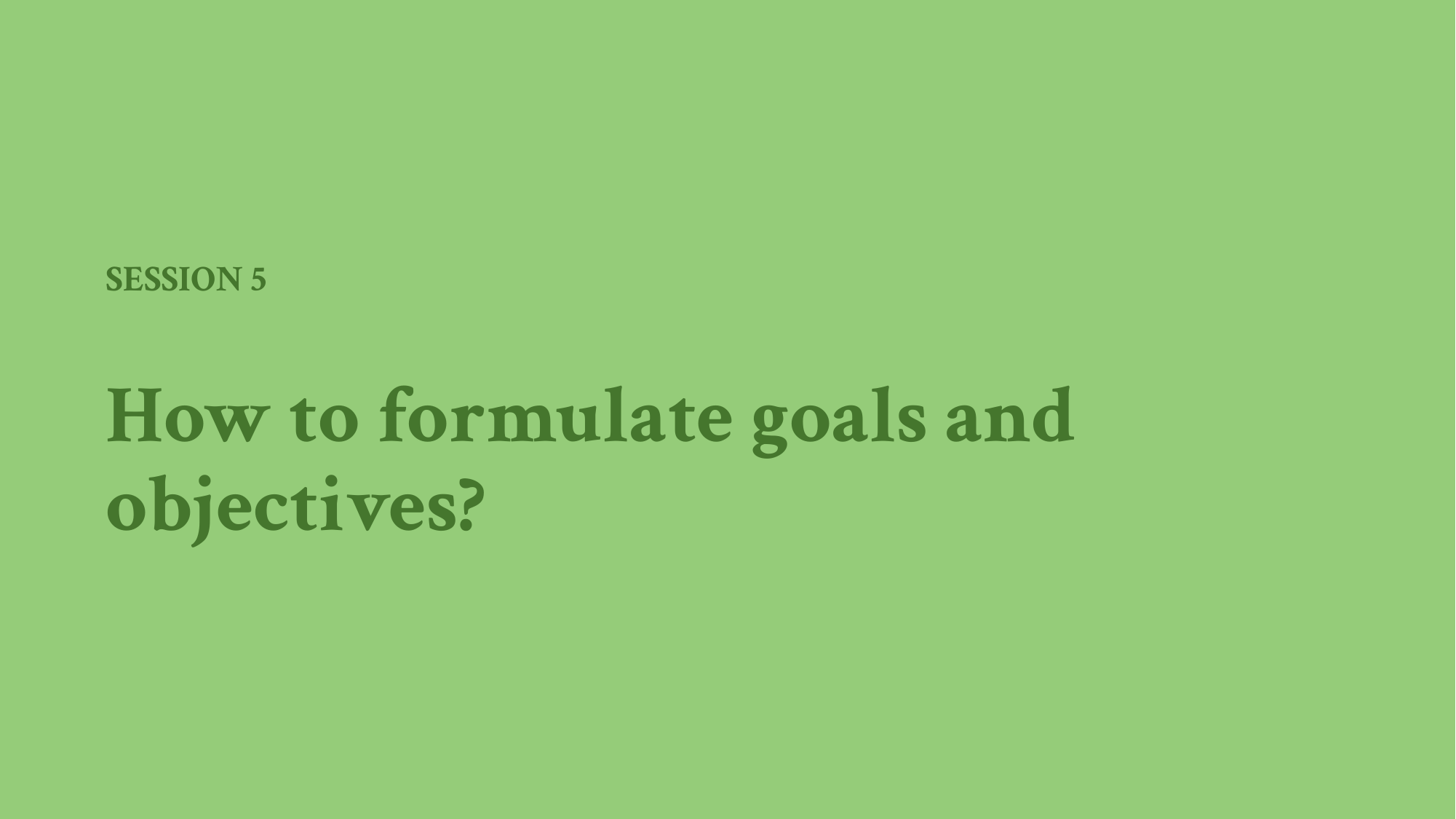

SESSION 5
How to formulate goals and objectives?